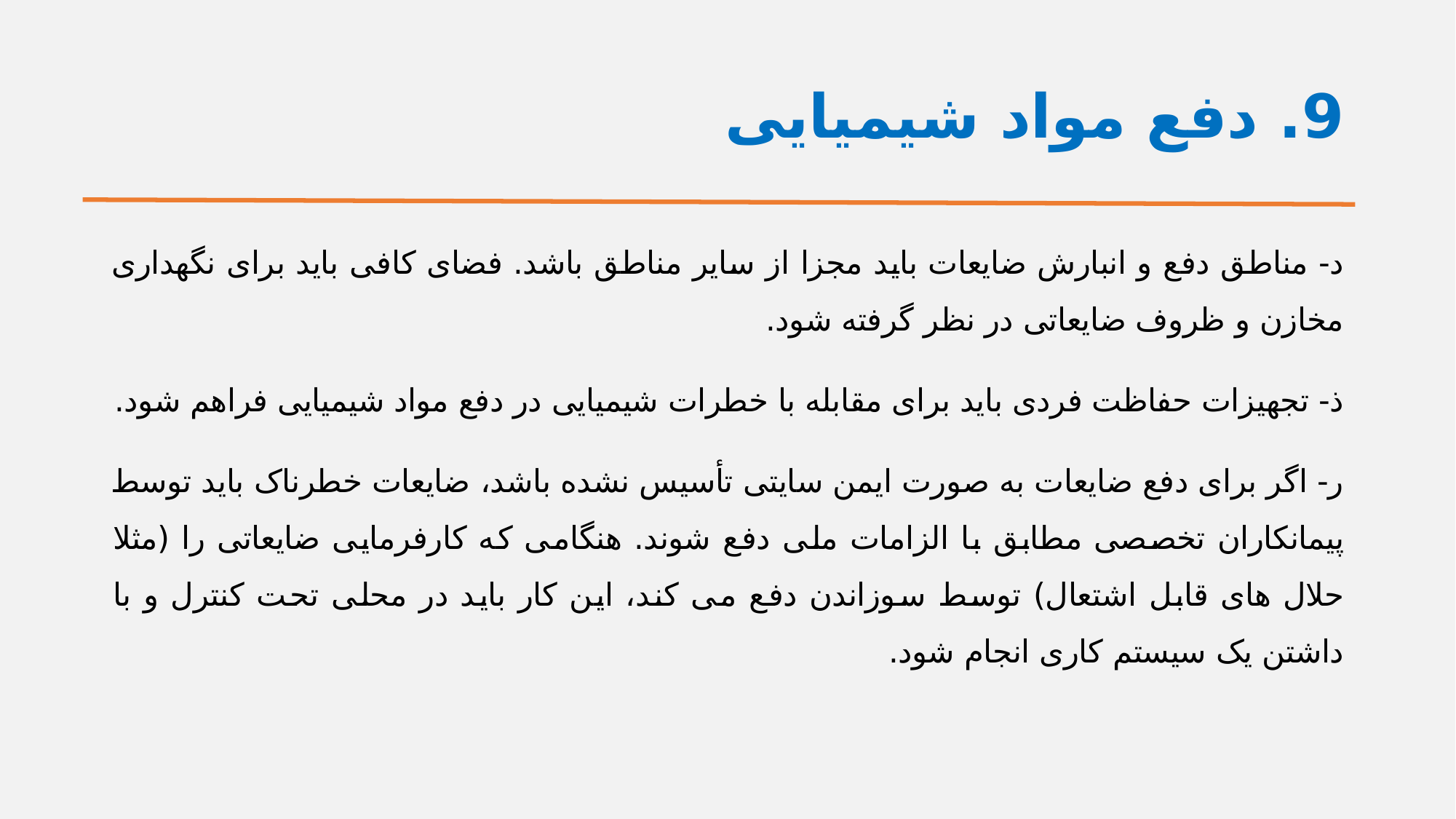

# 9. دفع مواد شیمیایی
د- مناطق دفع و انبارش ضایعات باید مجزا از سایر مناطق باشد. فضای کافی باید برای نگهداری مخازن و ظروف ضایعاتی در نظر گرفته شود.
ذ- تجهیزات حفاظت فردی باید برای مقابله با خطرات شیمیایی در دفع مواد شیمیایی فراهم شود.
ر- اگر برای دفع ضایعات به صورت ایمن سایتی تأسیس نشده باشد، ضایعات خطرناک باید توسط پیمانکاران تخصصی مطابق با الزامات ملی دفع شوند. هنگامی که کارفرمایی ضایعاتی را (مثلا حلال های قابل اشتعال) توسط سوزاندن دفع می کند، این کار باید در محلی تحت کنترل و با داشتن یک سیستم کاری انجام شود.